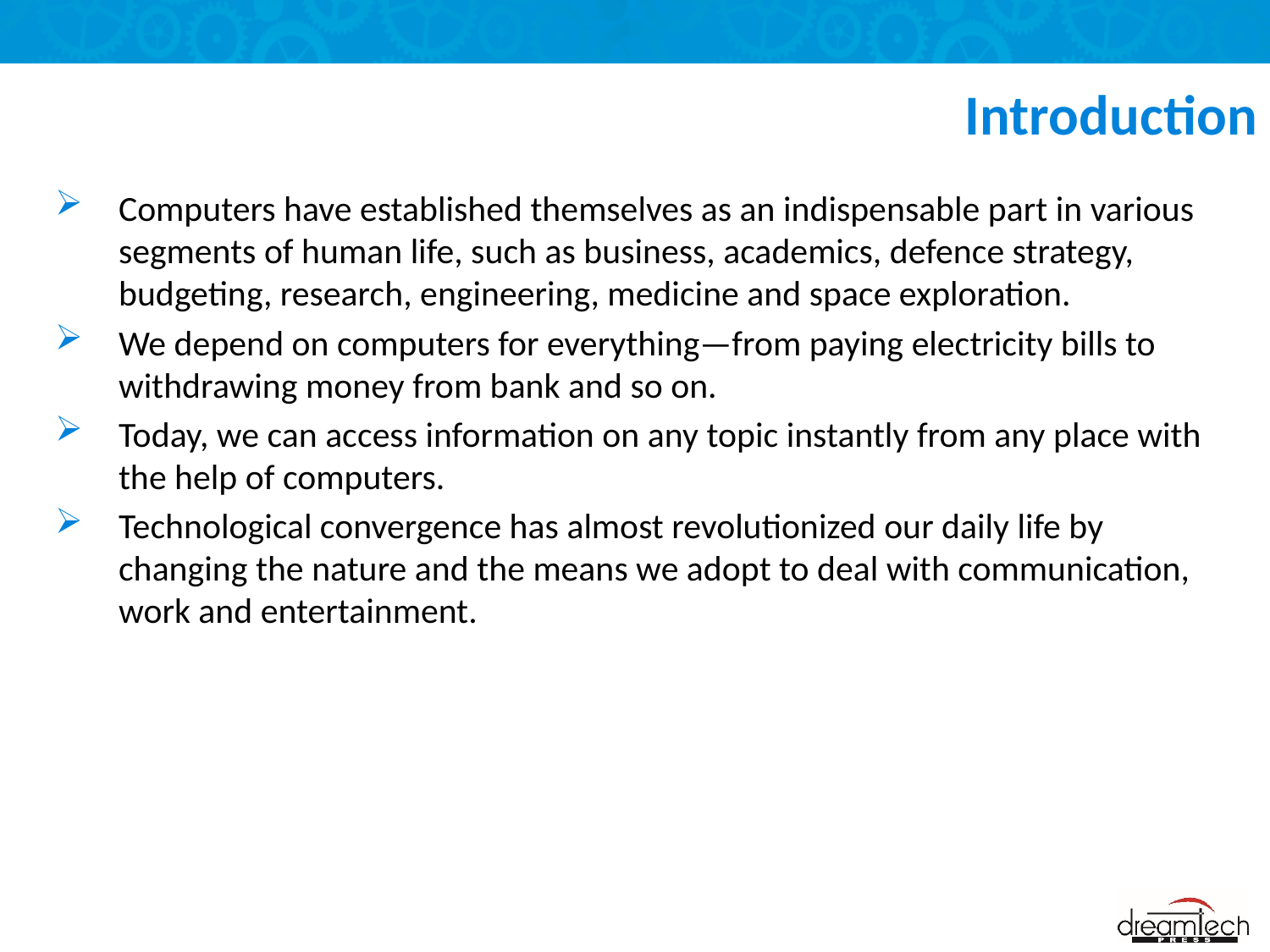

# Introduction
Computers have established themselves as an indispensable part in various segments of human life, such as business, academics, defence strategy, budgeting, research, engineering, medicine and space exploration.
We depend on computers for everything—from paying electricity bills to withdrawing money from bank and so on.
Today, we can access information on any topic instantly from any place with the help of computers.
Technological convergence has almost revolutionized our daily life by changing the nature and the means we adopt to deal with communication, work and entertainment.